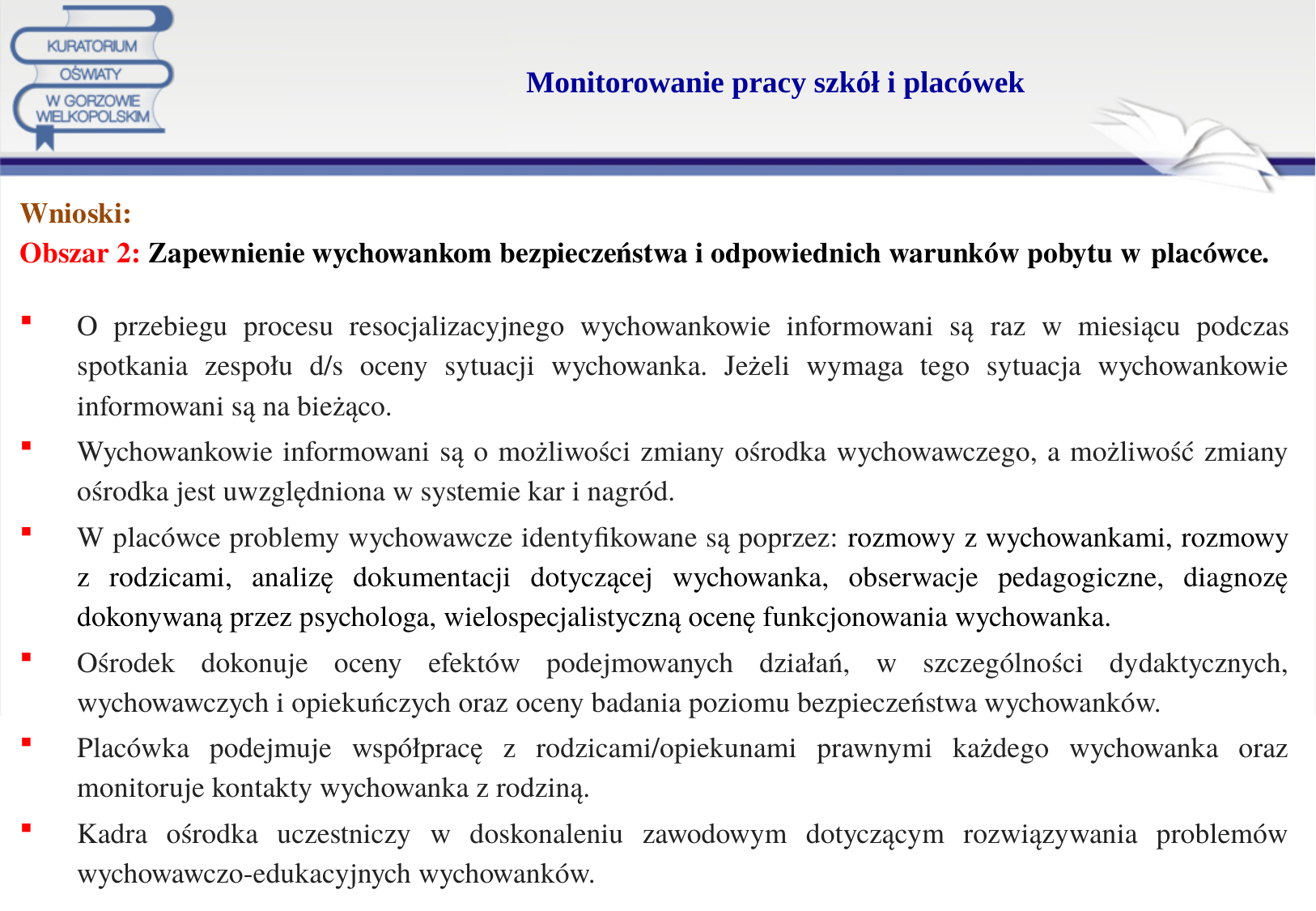

# Monitorowanie pracy szkół i placówek
Wnioski:
Obszar 2: Zapewnienie wychowankom bezpieczeństwa i odpowiednich warunków pobytu w placówce.

O przebiegu procesu resocjalizacyjnego wychowankowie informowani są raz w miesiącu podczas spotkania zespołu d/s oceny sytuacji wychowanka. Jeżeli wymaga tego sytuacja wychowankowie informowani są na bieżąco.
Wychowankowie informowani są o możliwości zmiany ośrodka wychowawczego, a możliwość zmiany ośrodka jest uwzględniona w systemie kar i nagród.
W placówce problemy wychowawcze identyfikowane są poprzez: rozmowy z wychowankami, rozmowy z rodzicami, analizę dokumentacji dotyczącej wychowanka, obserwacje pedagogiczne, diagnozę dokonywaną przez psychologa, wielospecjalistyczną ocenę funkcjonowania wychowanka.
Ośrodek dokonuje oceny efektów podejmowanych działań, w szczególności dydaktycznych, wychowawczych i opiekuńczych oraz oceny badania poziomu bezpieczeństwa wychowanków.
Placówka podejmuje współpracę z rodzicami/opiekunami prawnymi każdego wychowanka oraz monitoruje kontakty wychowanka z rodziną.
Kadra ośrodka uczestniczy w doskonaleniu zawodowym dotyczącym rozwiązywania problemów wychowawczo-edukacyjnych wychowanków.